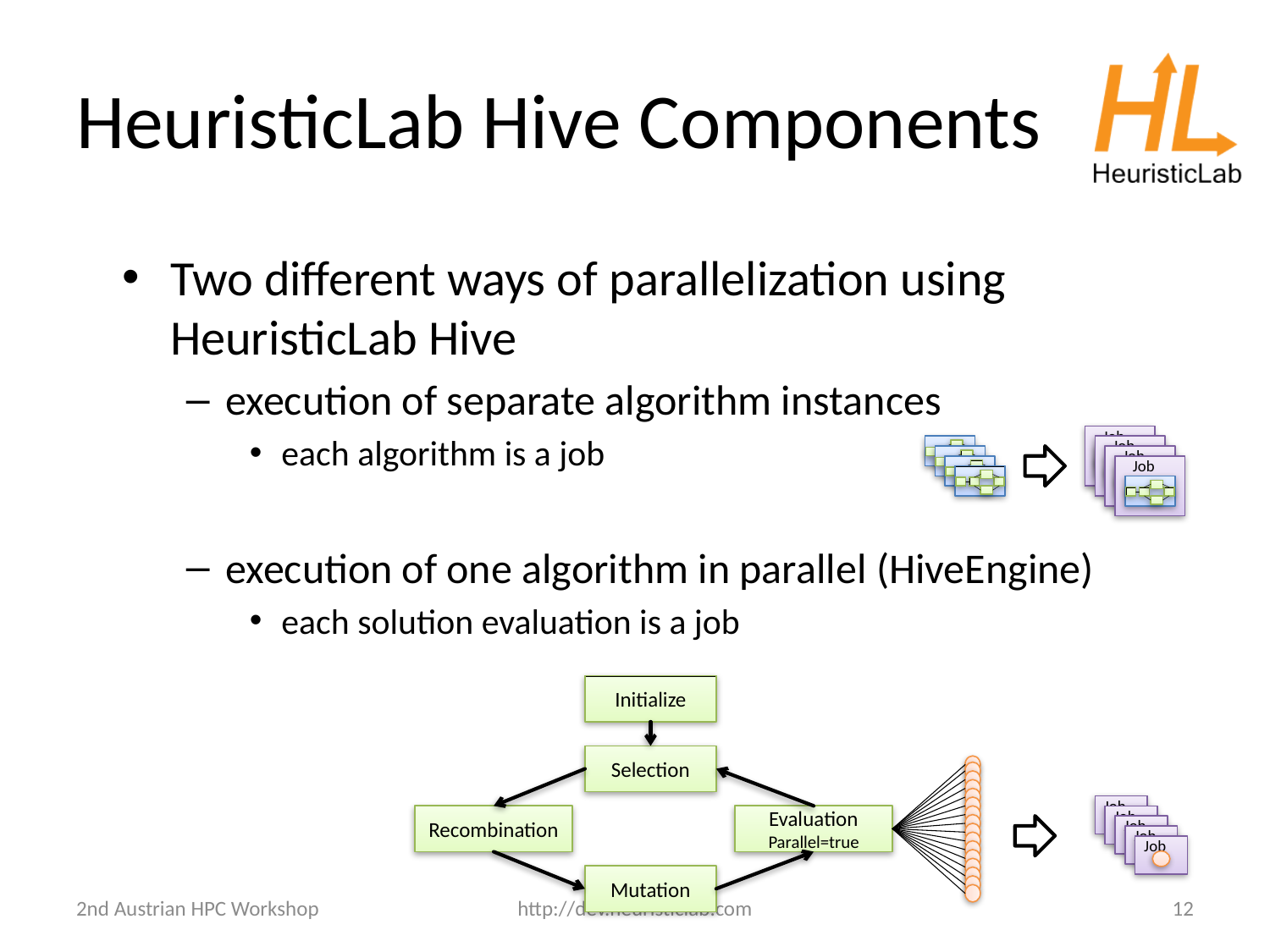

# HeuristicLab Hive Components
Two different ways of parallelization using HeuristicLab Hive
execution of separate algorithm instances
each algorithm is a job

execution of one algorithm in parallel (HiveEngine)
each solution evaluation is a job

Job

Job

Job

Job

Initialize
Selection

Job

Recombination
Evaluation
Parallel=true
Job

Job

Job

Job

Mutation

2nd Austrian HPC Workshop
http://dev.heuristiclab.com
12